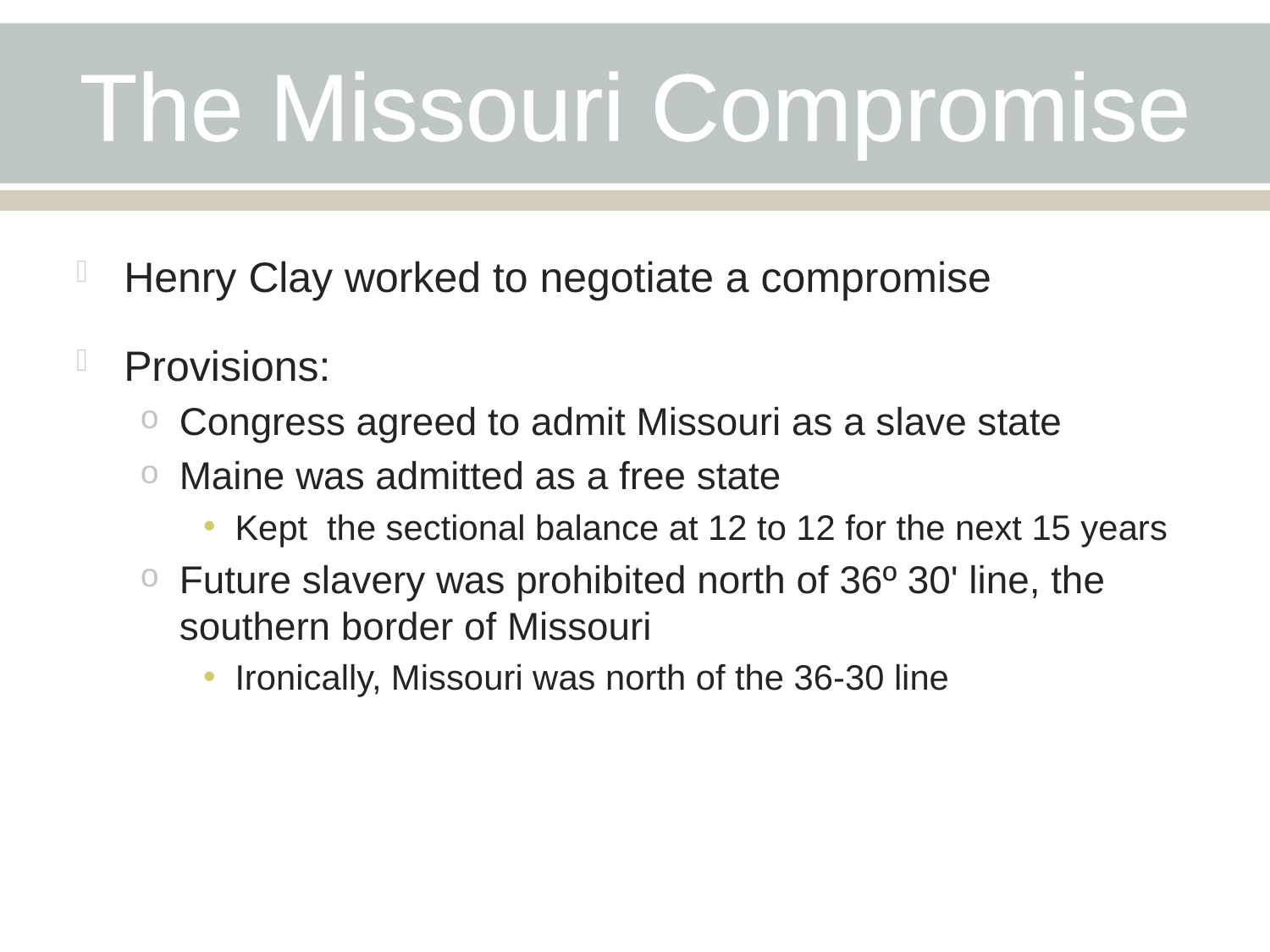

# The Missouri Compromise
Henry Clay worked to negotiate a compromise

Provisions:
Congress agreed to admit Missouri as a slave state
Maine was admitted as a free state
Kept  the sectional balance at 12 to 12 for the next 15 years
Future slavery was prohibited north of 36º 30' line, the southern border of Missouri
Ironically, Missouri was north of the 36-30 line